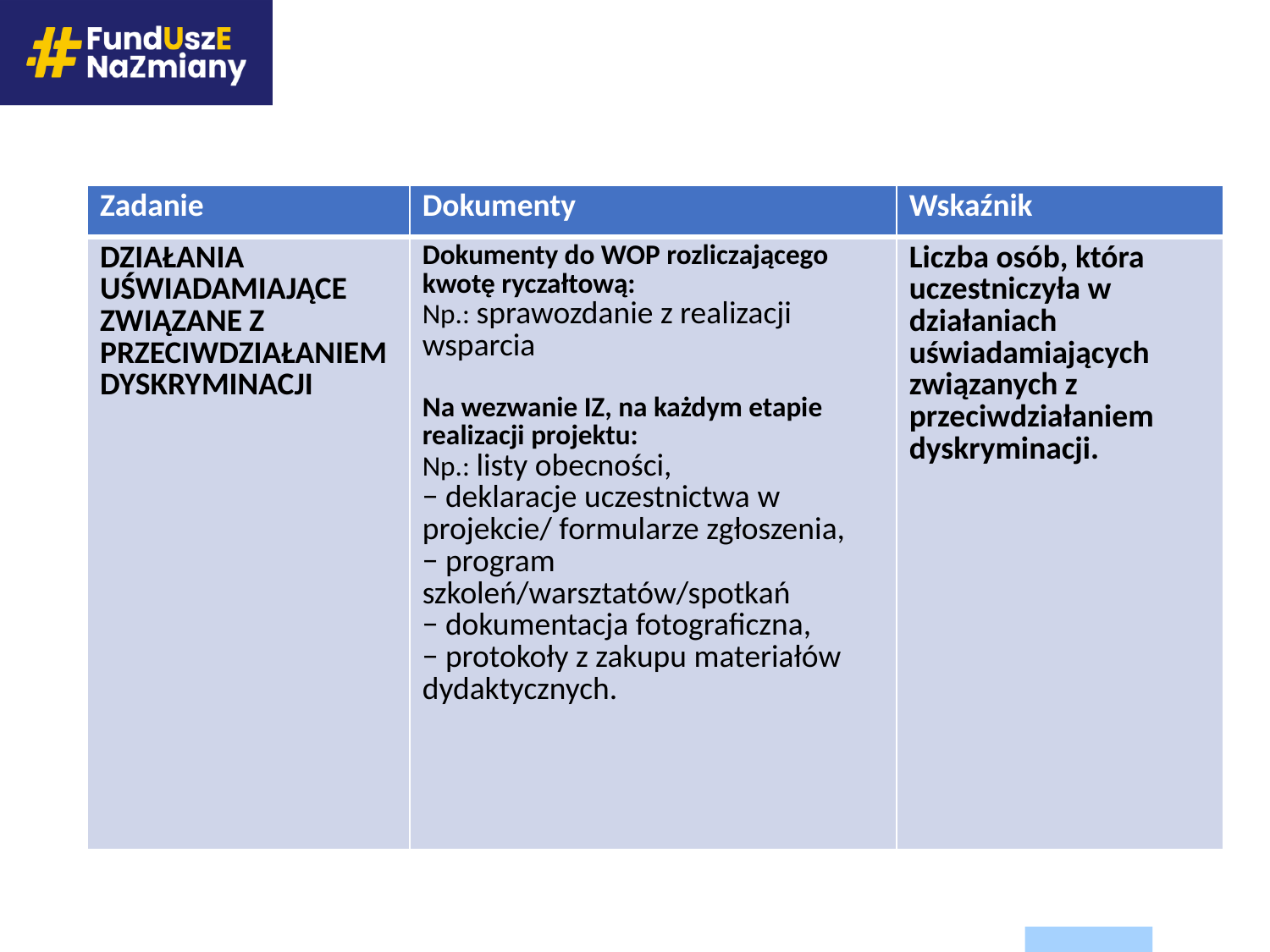

| Zadanie | Dokumenty | Wskaźnik |
| --- | --- | --- |
| DZIAŁANIA UŚWIADAMIAJĄCE ZWIĄZANE Z PRZECIWDZIAŁANIEM DYSKRYMINACJI | Dokumenty do WOP rozliczającego kwotę ryczałtową: Np.: sprawozdanie z realizacji wsparcia Na wezwanie IZ, na każdym etapie realizacji projektu: Np.: listy obecności, − deklaracje uczestnictwa w projekcie/ formularze zgłoszenia, − program szkoleń/warsztatów/spotkań − dokumentacja fotograficzna, − protokoły z zakupu materiałów dydaktycznych. | Liczba osób, która uczestniczyła w działaniach uświadamiających związanych z przeciwdziałaniem dyskryminacji. |